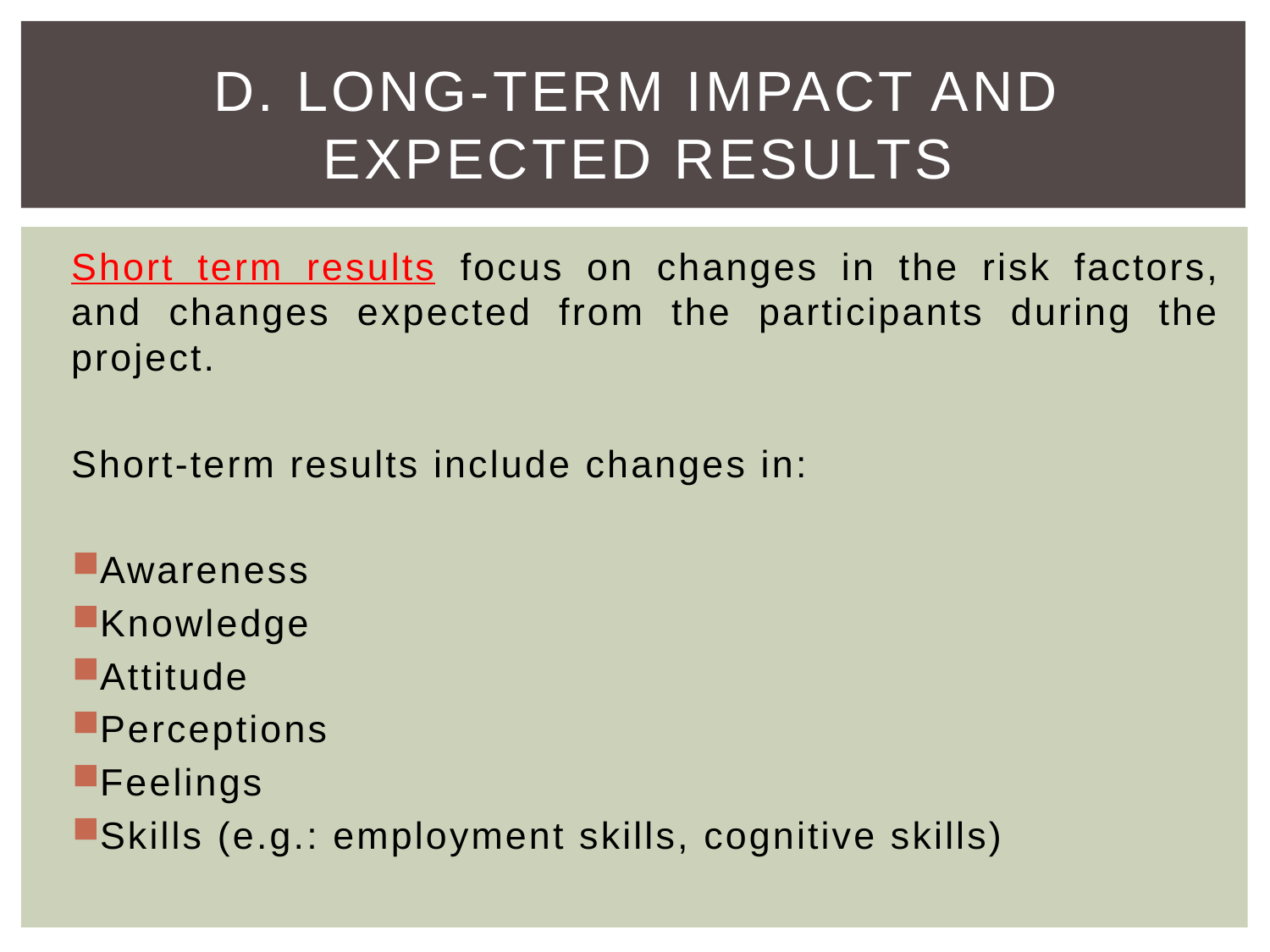

# D. Long-term impact and expected results

Short term results focus on changes in the risk factors, and changes expected from the participants during the project.

Short-term results include changes in:

Awareness
Knowledge
Attitude
Perceptions
Feelings
Skills (e.g.: employment skills, cognitive skills)